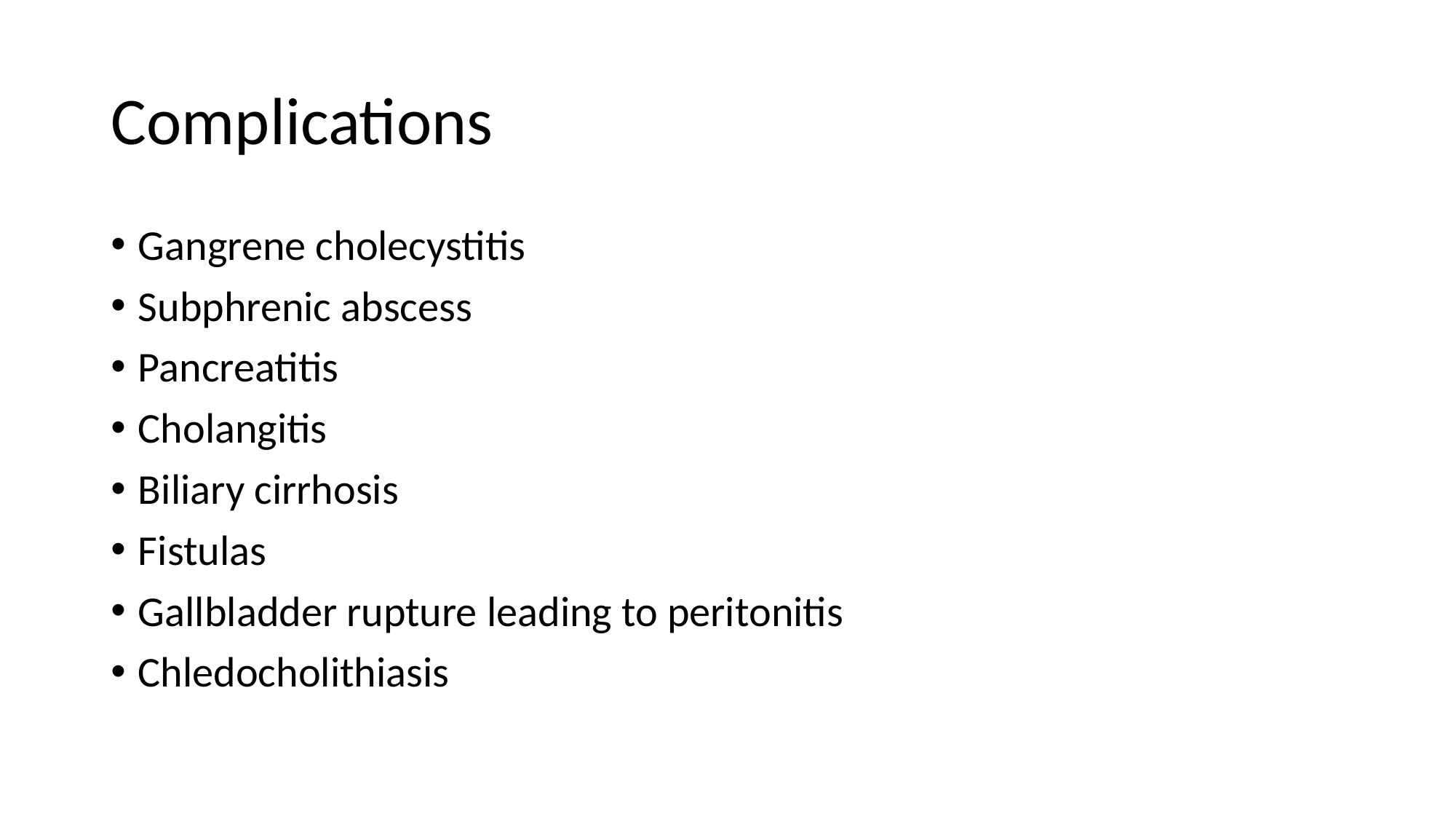

# Complications
Gangrene cholecystitis
Subphrenic abscess
Pancreatitis
Cholangitis
Biliary cirrhosis
Fistulas
Gallbladder rupture leading to peritonitis
Chledocholithiasis